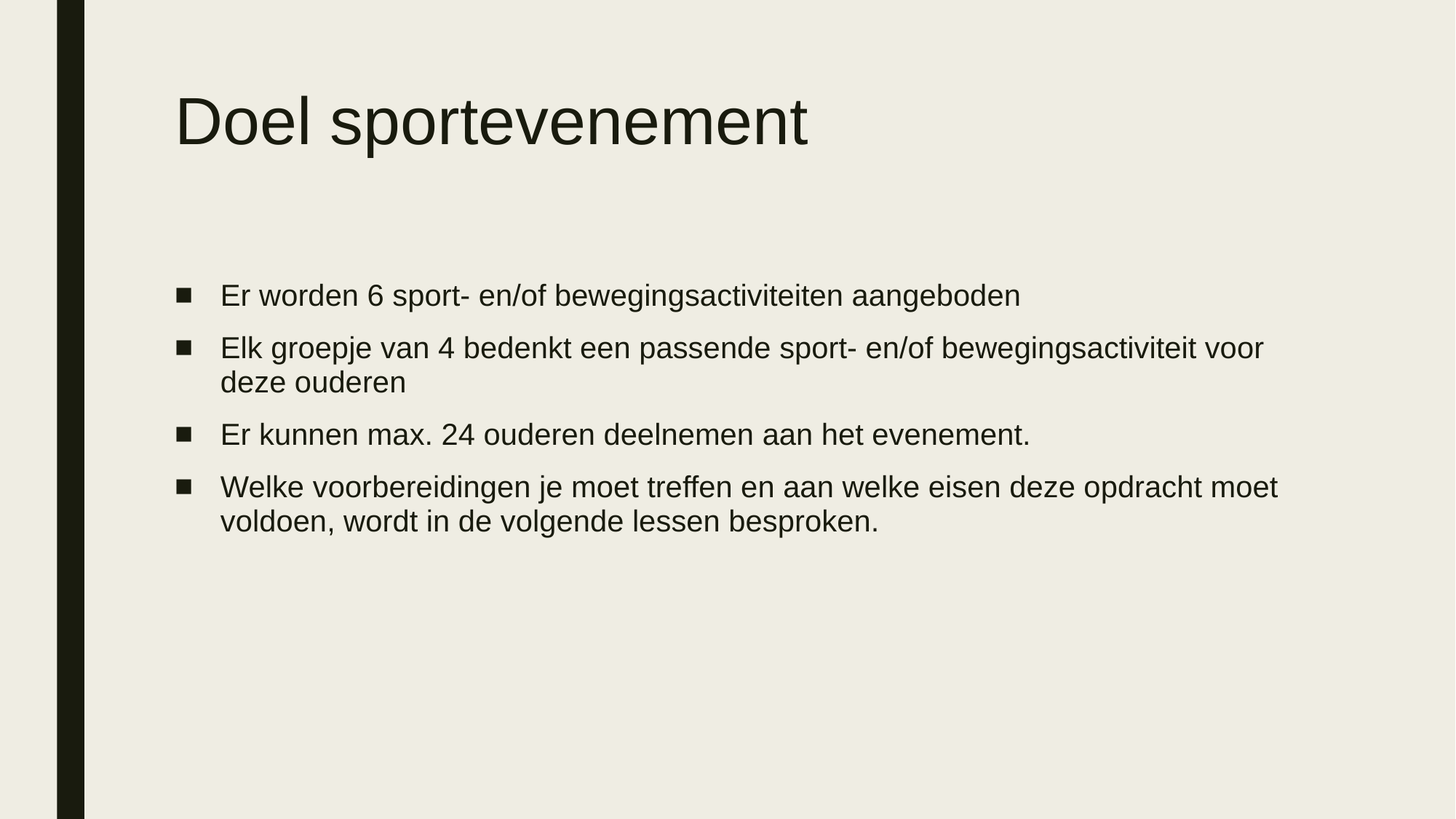

# Doel sportevenement
Er worden 6 sport- en/of bewegingsactiviteiten aangeboden
Elk groepje van 4 bedenkt een passende sport- en/of bewegingsactiviteit voor deze ouderen
Er kunnen max. 24 ouderen deelnemen aan het evenement.
Welke voorbereidingen je moet treffen en aan welke eisen deze opdracht moet voldoen, wordt in de volgende lessen besproken.